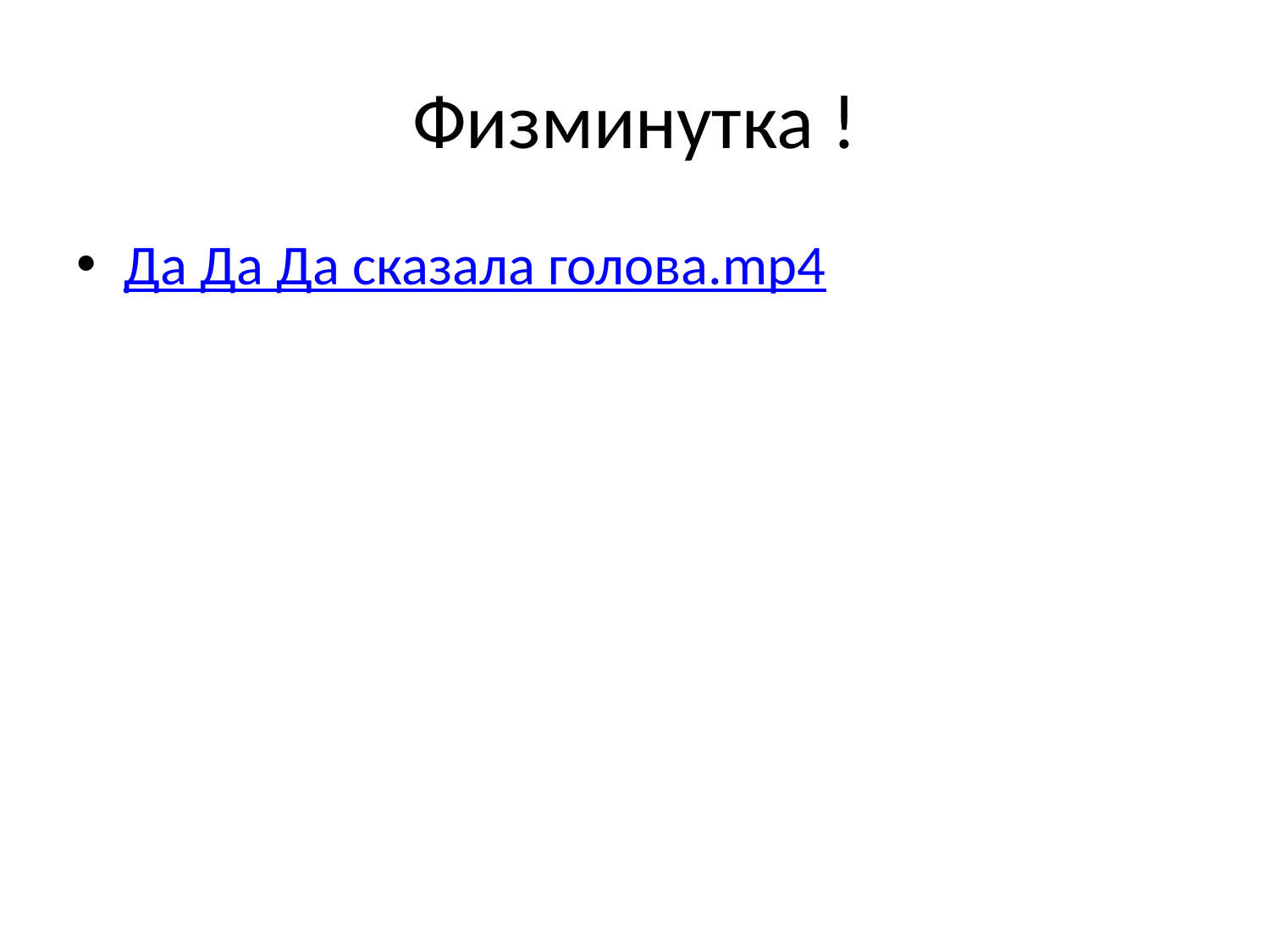

# Физминутка !
Да Да Да сказала голова.mp4